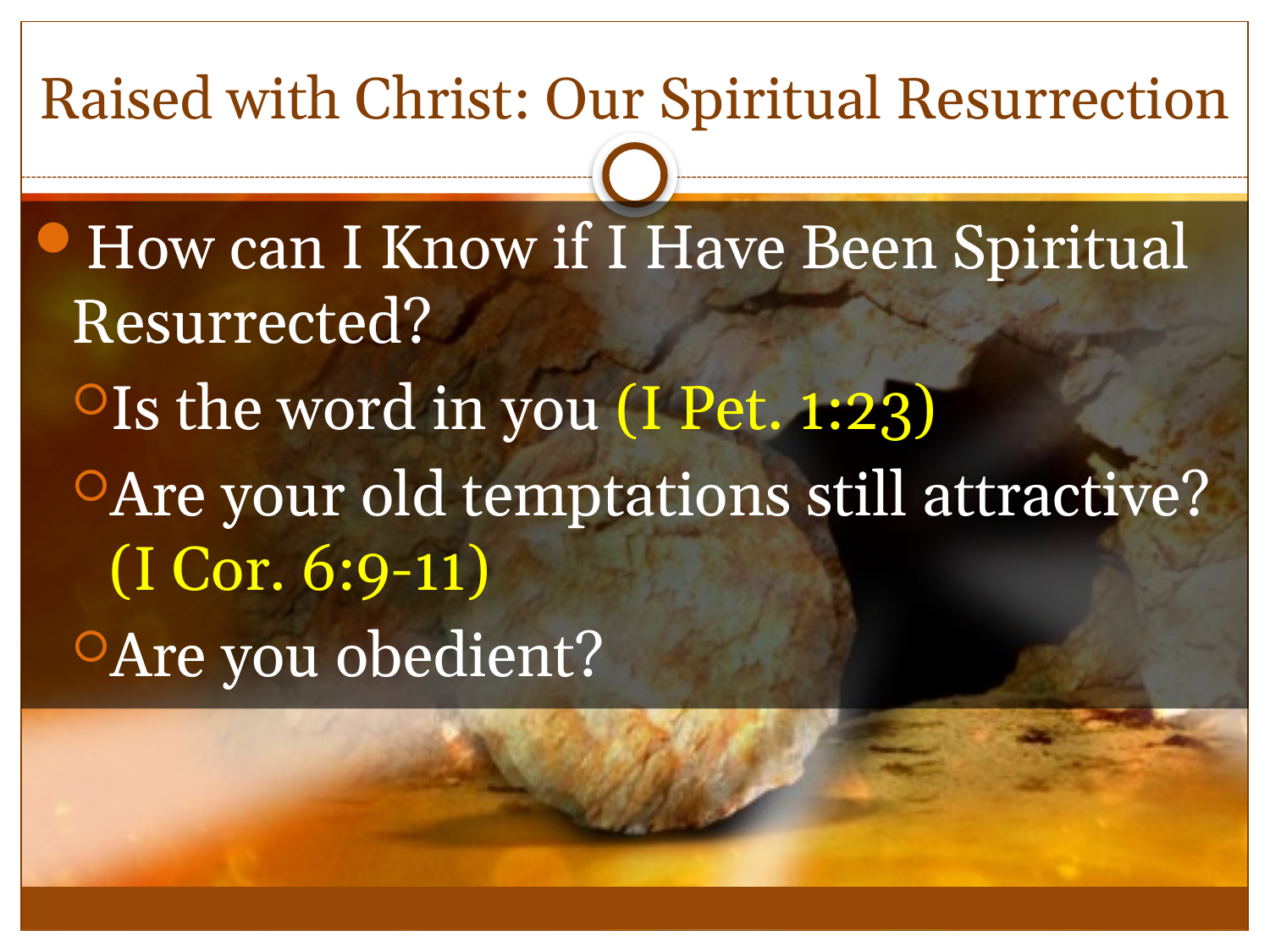

# Raised with Christ: Our Spiritual Resurrection
How can I Know if I Have Been Spiritual Resurrected?
Is the word in you (I Pet. 1:23)
Are your old temptations still attractive?  (I Cor. 6:9-11)
Are you obedient?